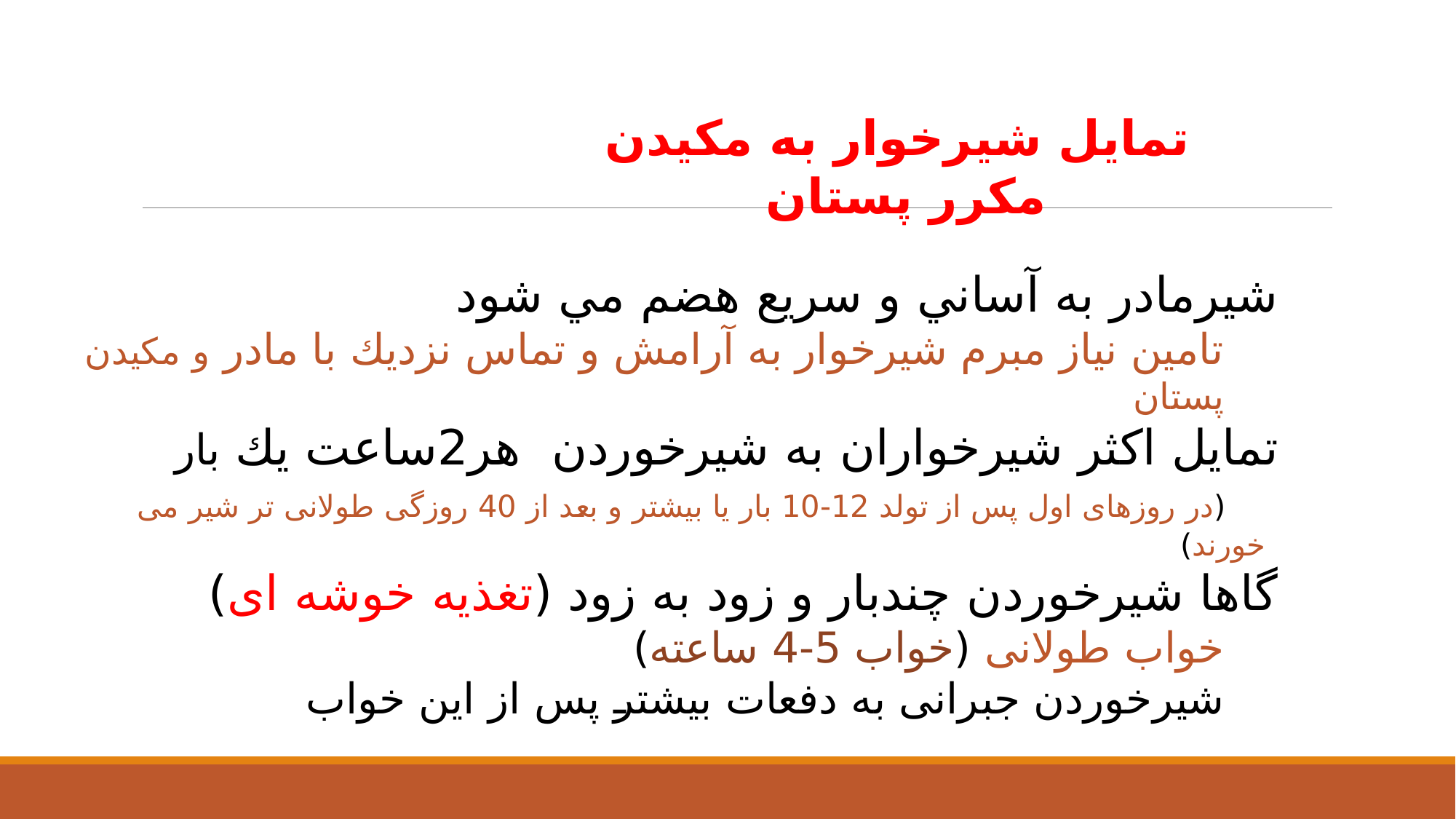

شيرمادر به آساني و سريع هضم مي شود
تامين نياز مبرم شیرخوار به آرامش و تماس نزديك با مادر و مكيدن پستان
تمايل اكثر شيرخواران به شيرخوردن  هر2ساعت يك بار
   (در روزهای اول پس از تولد 12-10 بار یا بیشتر و بعد از 40 روزگی طولانی تر شیر می  خورند)
گاها شيرخوردن چندبار و زود به زود (تغذیه خوشه ای)
خواب طولانی (خواب 5-4 ساعته)
شيرخوردن جبرانی به دفعات بيشتر پس از اين خواب
تمايل شيرخوار به مكيدن مكرر پستان